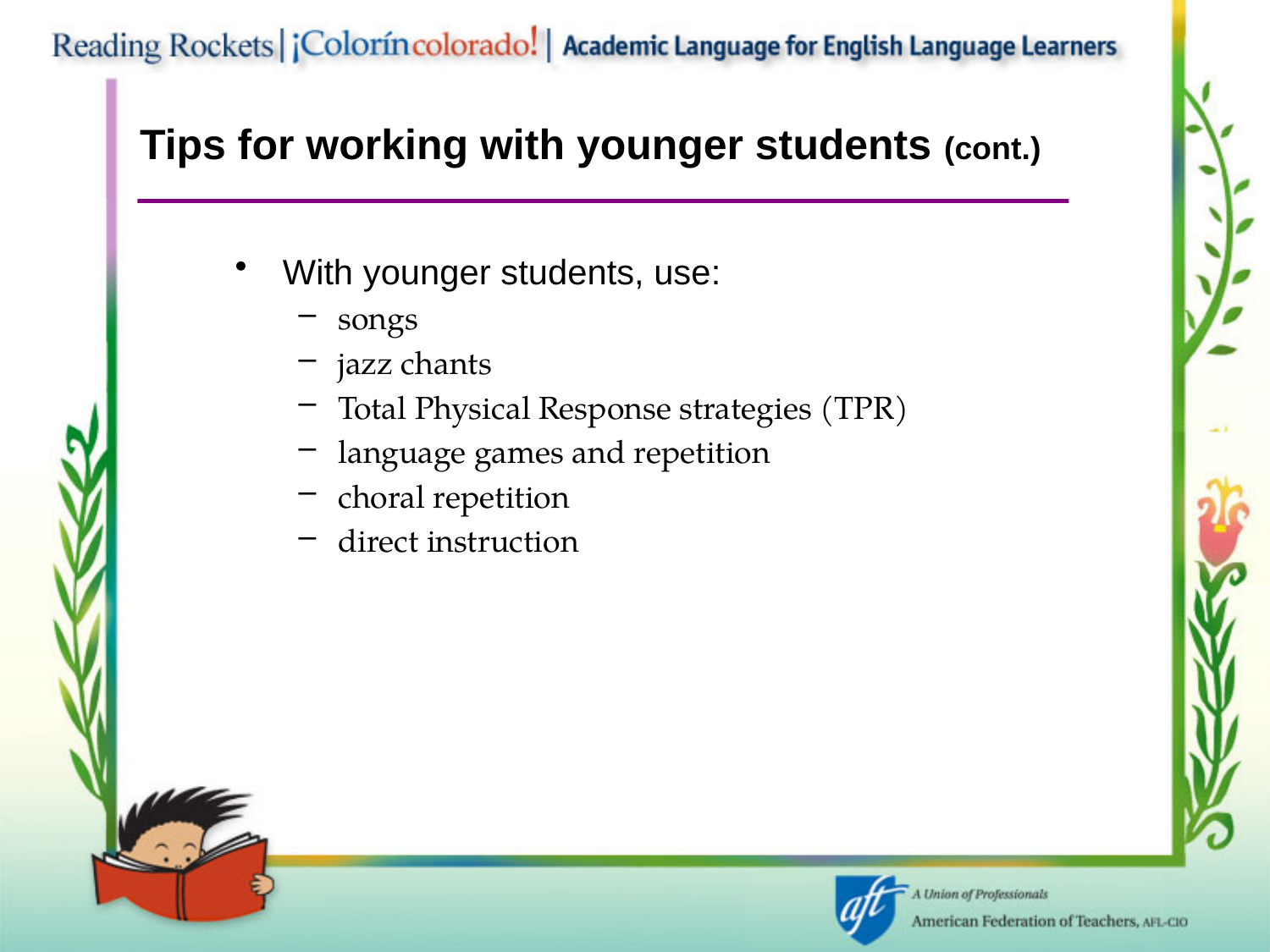

# Tips for working with younger students (cont.)
With younger students, use:
songs
jazz chants
Total Physical Response strategies (TPR)
language games and repetition
choral repetition
direct instruction